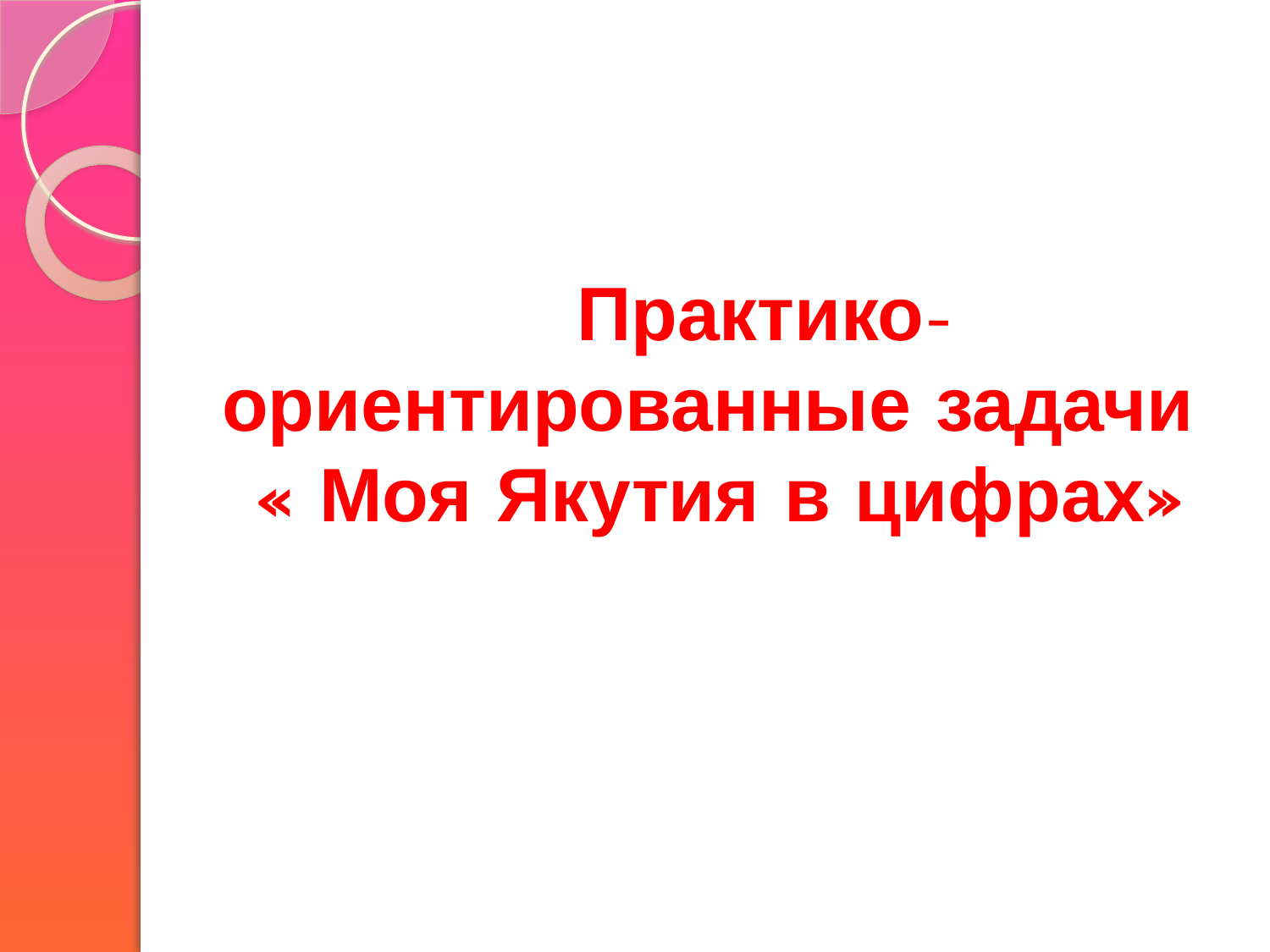

# Практико- ориентированные задачи « Моя Якутия в цифрах»